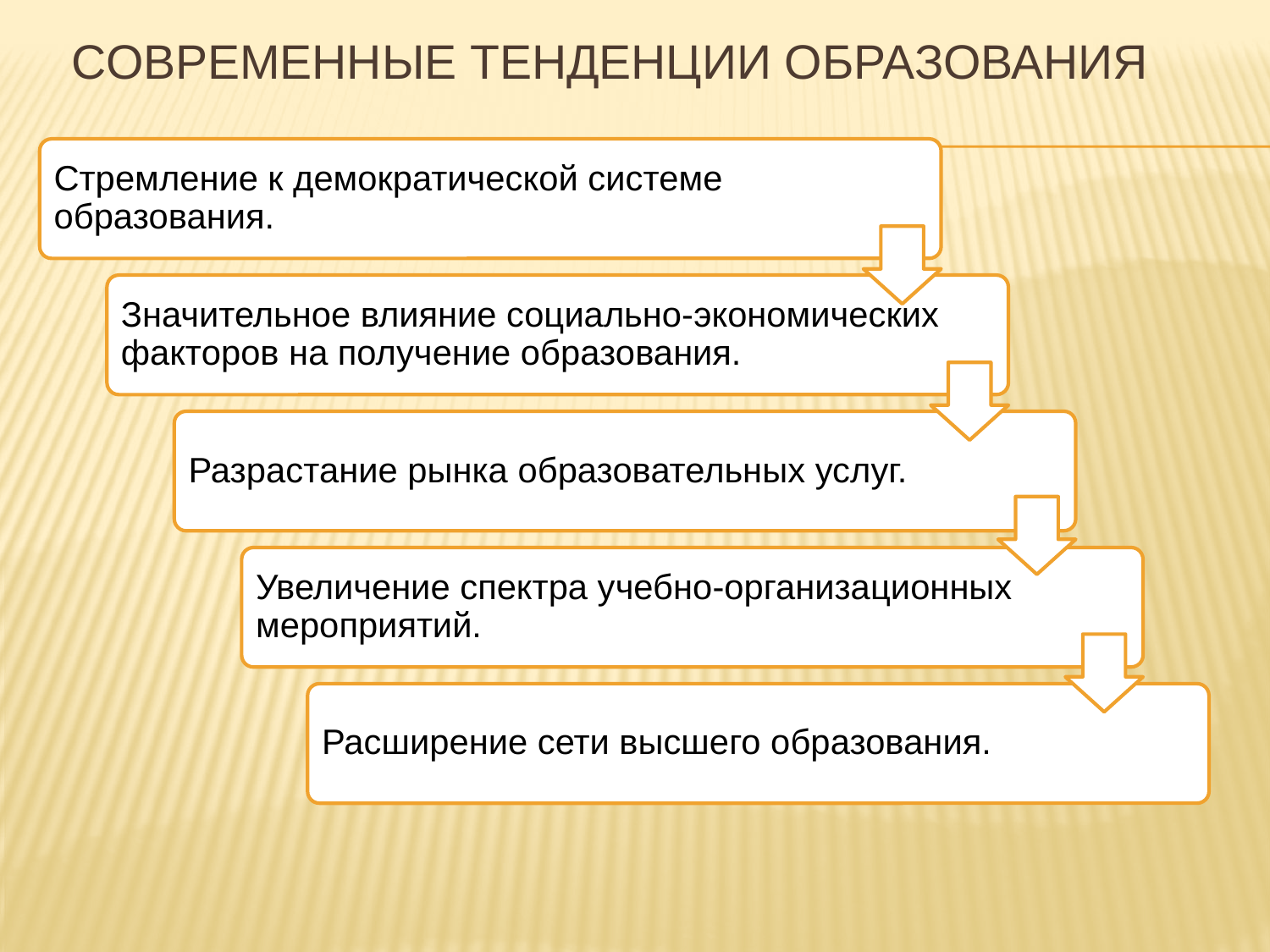

# Современные тенденции образования
Стремление к демократической системе образования.
Значительное влияние социально-экономических факторов на получение образования.
Разрастание рынка образовательных услуг.
Увеличение спектра учебно-организационных мероприятий.
Расширение сети высшего образования.